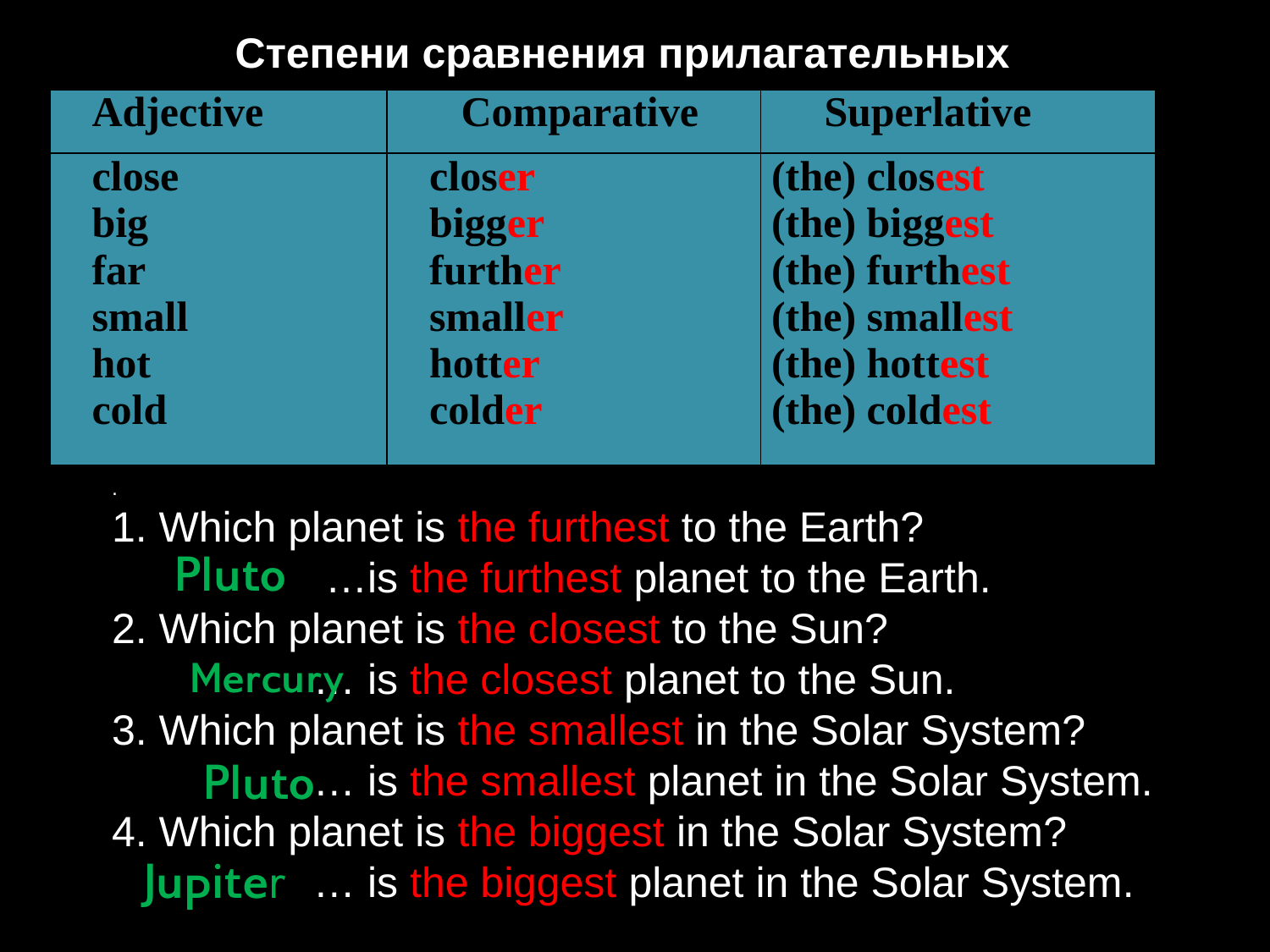

Степени сравнения прилагательных
| Adjective | Comparativе | Superlativе |
| --- | --- | --- |
| close big far small hot cold | closer bigger further smaller hotter colder | (the) closest (the) biggest (the) furthest (the) smallest (the) hottest (the) coldest |
.
1. Which planet is the furthest to the Earth?
                  …is the furthest planet to the Earth.
2. Which planet is the closest to the Sun?
                 … is the closest planet to the Sun.
3. Which planet is the smallest in the Solar System?
                 … is the smallest planet in the Solar System.
4. Which planet is the biggest in the Solar System?
                 … is the biggest planet in the Solar System.
Plutouto
Mercury
Pluto
Jupiter